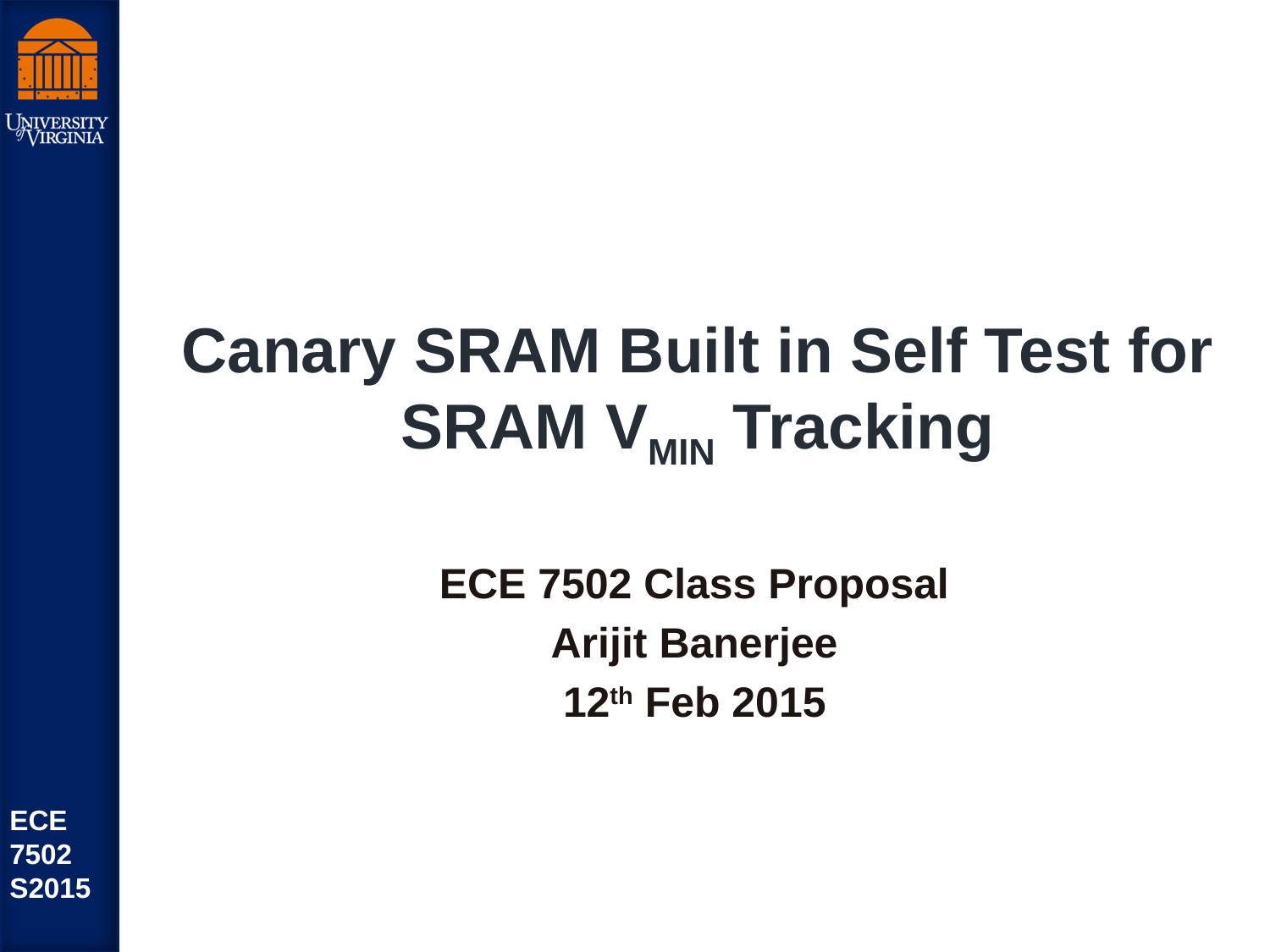

# Canary SRAM Built in Self Test for SRAM VMIN Tracking
ECE 7502 Class Proposal
Arijit Banerjee
12th Feb 2015